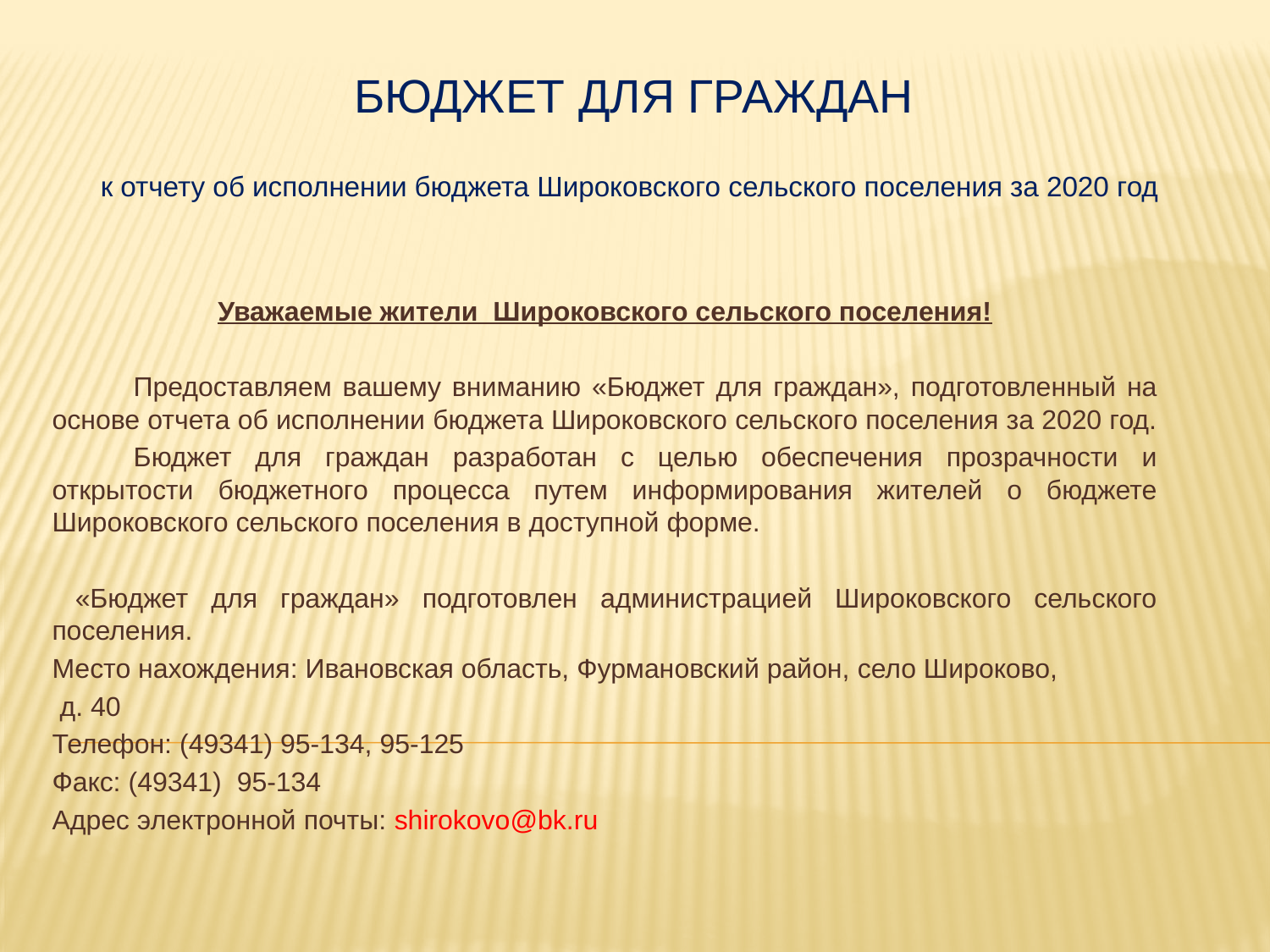

# Бюджет для граждан
к отчету об исполнении бюджета Широковского сельского поселения за 2020 год

Уважаемые жители  Широковского сельского поселения!

	Предоставляем вашему вниманию «Бюджет для граждан», подготовленный на основе отчета об исполнении бюджета Широковского сельского поселения за 2020 год.
	Бюджет для граждан разработан с целью обеспечения прозрачности и открытости бюджетного процесса путем информирования жителей о бюджете Широковского сельского поселения в доступной форме.

 «Бюджет для граждан» подготовлен администрацией Широковского сельского поселения.
Место нахождения: Ивановская область, Фурмановский район, село Широково,
 д. 40
Телефон: (49341) 95-134, 95-125
Факс: (49341)  95-134
Адрес электронной почты: shirokovo@bk.ru